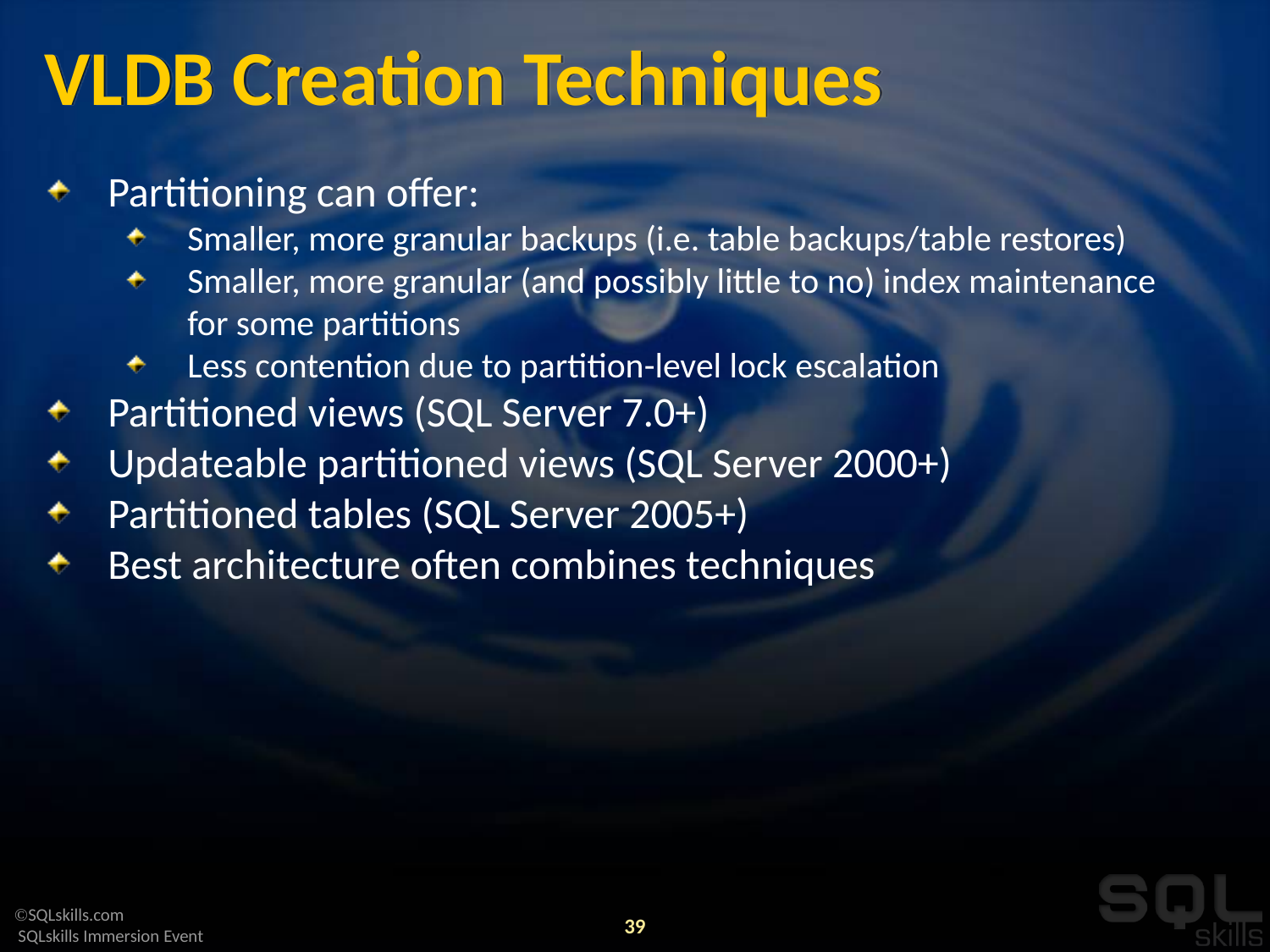

# VLDB Creation Techniques
Partitioning can offer:
Smaller, more granular backups (i.e. table backups/table restores)
Smaller, more granular (and possibly little to no) index maintenance for some partitions
Less contention due to partition-level lock escalation
Partitioned views (SQL Server 7.0+)
Updateable partitioned views (SQL Server 2000+)
Partitioned tables (SQL Server 2005+)
Best architecture often combines techniques
39